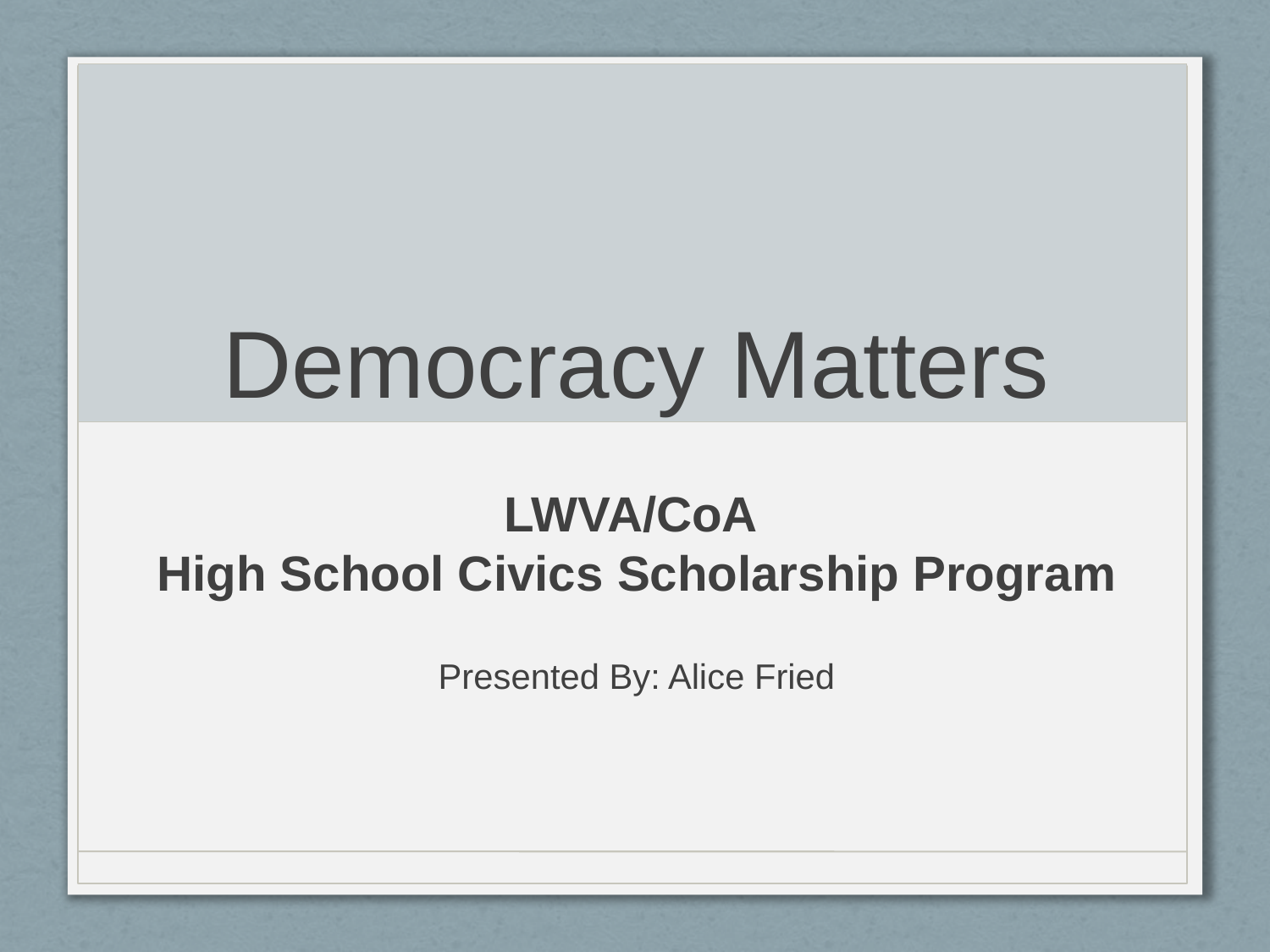

# Democracy Matters
LWVA/CoA
High School Civics Scholarship Program

Presented By: Alice Fried